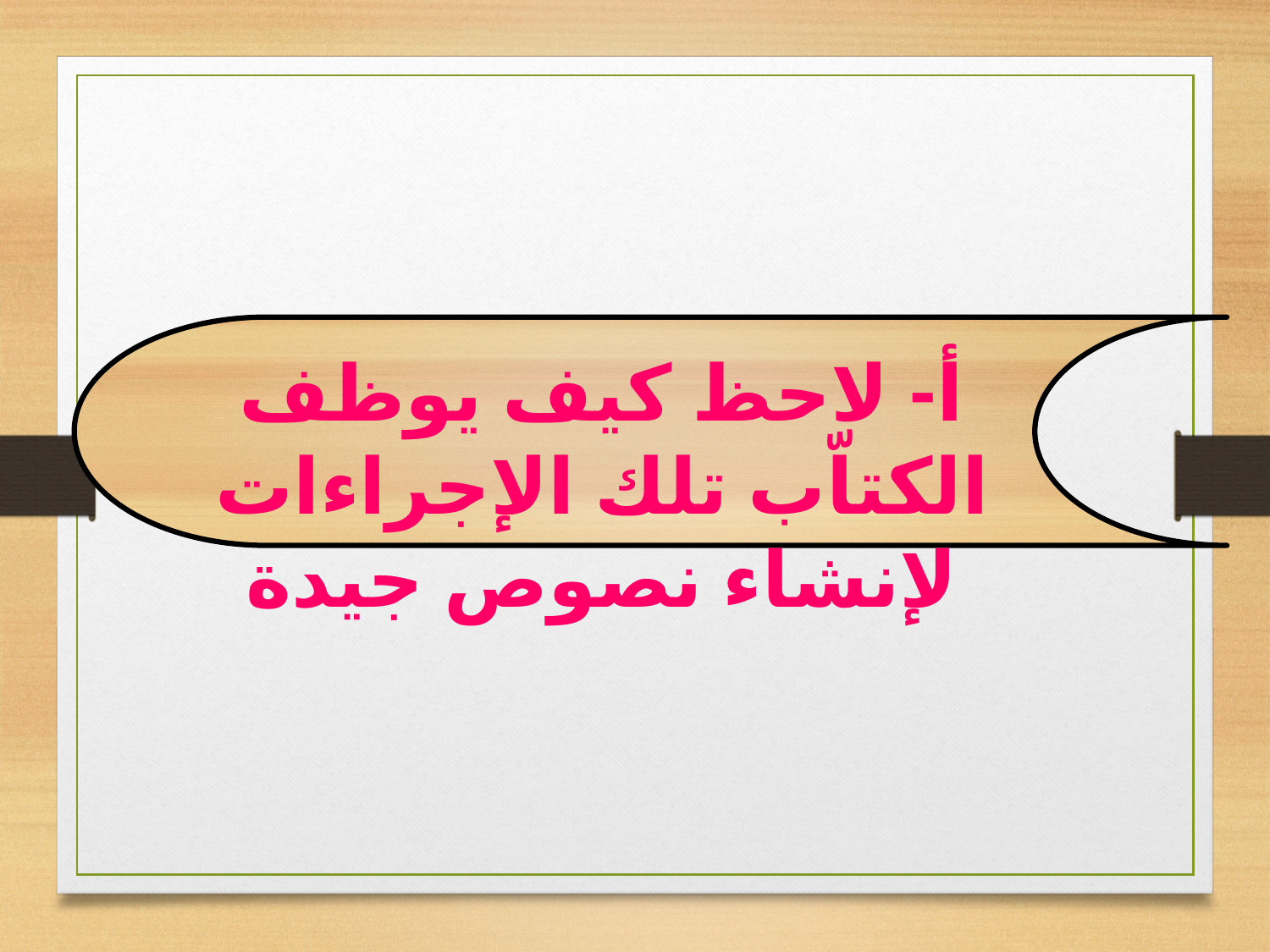

أ- لاحظ كيف يوظف الكتاّب تلك الإجراءات لإنشاء نصوص جيدة